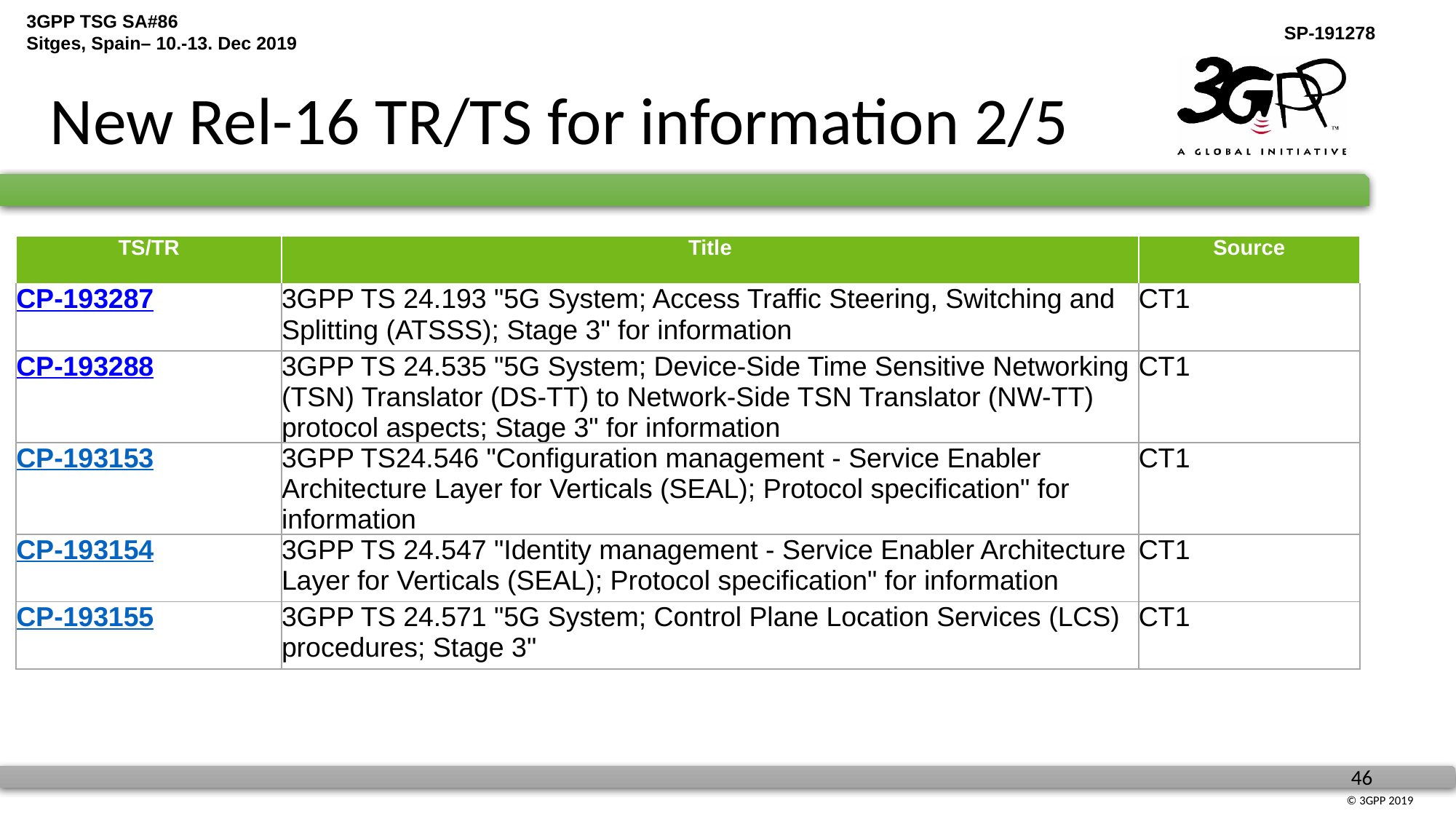

# New Rel-16 TR/TS for information 2/5
| TS/TR | Title | Source |
| --- | --- | --- |
| CP-193287 | 3GPP TS 24.193 "5G System; Access Traffic Steering, Switching and Splitting (ATSSS); Stage 3" for information | CT1 |
| CP-193288 | 3GPP TS 24.535 "5G System; Device-Side Time Sensitive Networking (TSN) Translator (DS-TT) to Network-Side TSN Translator (NW-TT) protocol aspects; Stage 3" for information | CT1 |
| CP-193153 | 3GPP TS24.546 "Configuration management - Service Enabler Architecture Layer for Verticals (SEAL); Protocol specification" for information | CT1 |
| CP-193154 | 3GPP TS 24.547 "Identity management - Service Enabler Architecture Layer for Verticals (SEAL); Protocol specification" for information | CT1 |
| CP-193155 | 3GPP TS 24.571 "5G System; Control Plane Location Services (LCS) procedures; Stage 3" | CT1 |